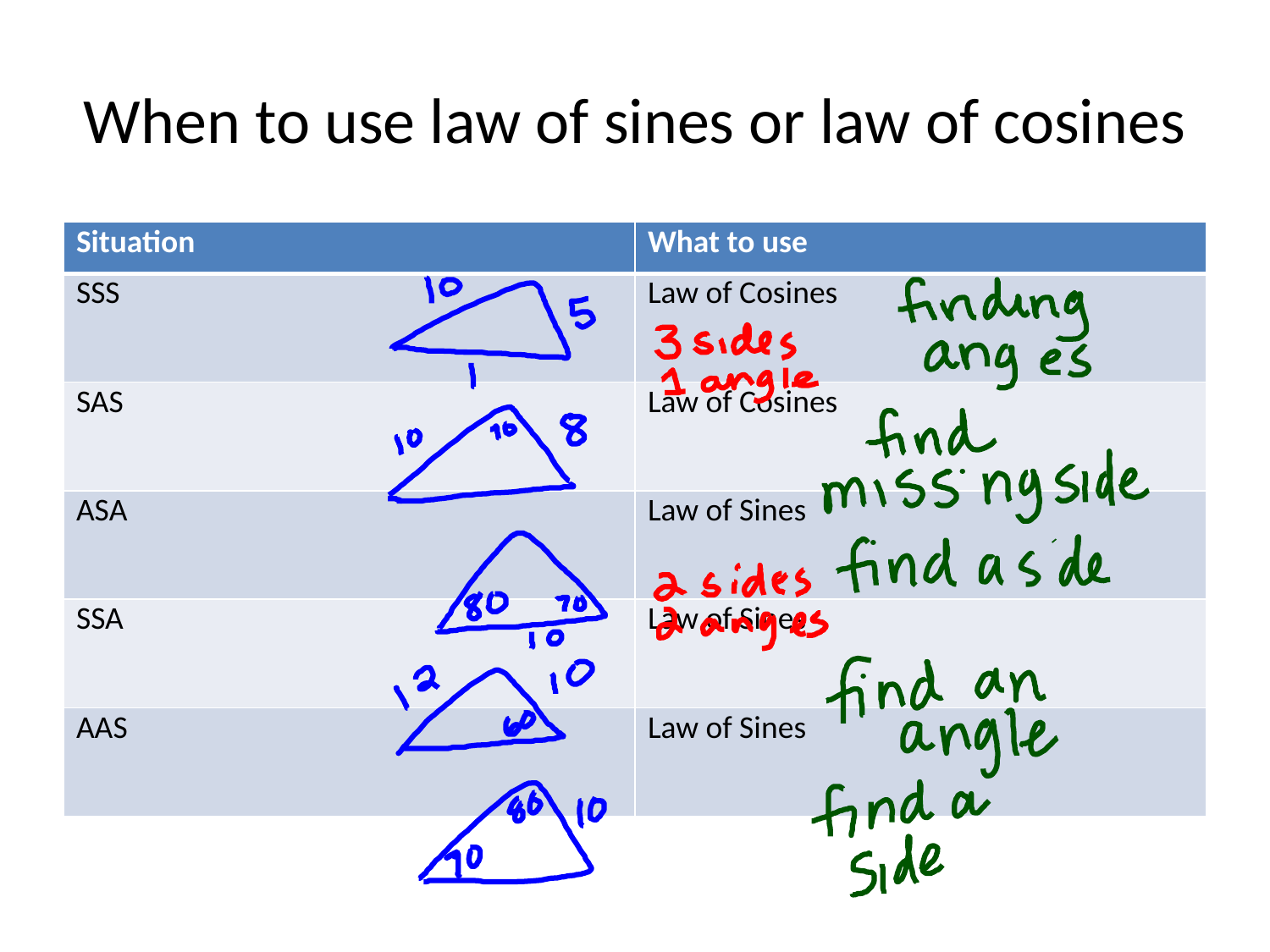

# When to use law of sines or law of cosines
| Situation | What to use |
| --- | --- |
| SSS | Law of Cosines |
| SAS | Law of Cosines |
| ASA | Law of Sines |
| SSA | Law of Sines |
| AAS | Law of Sines |